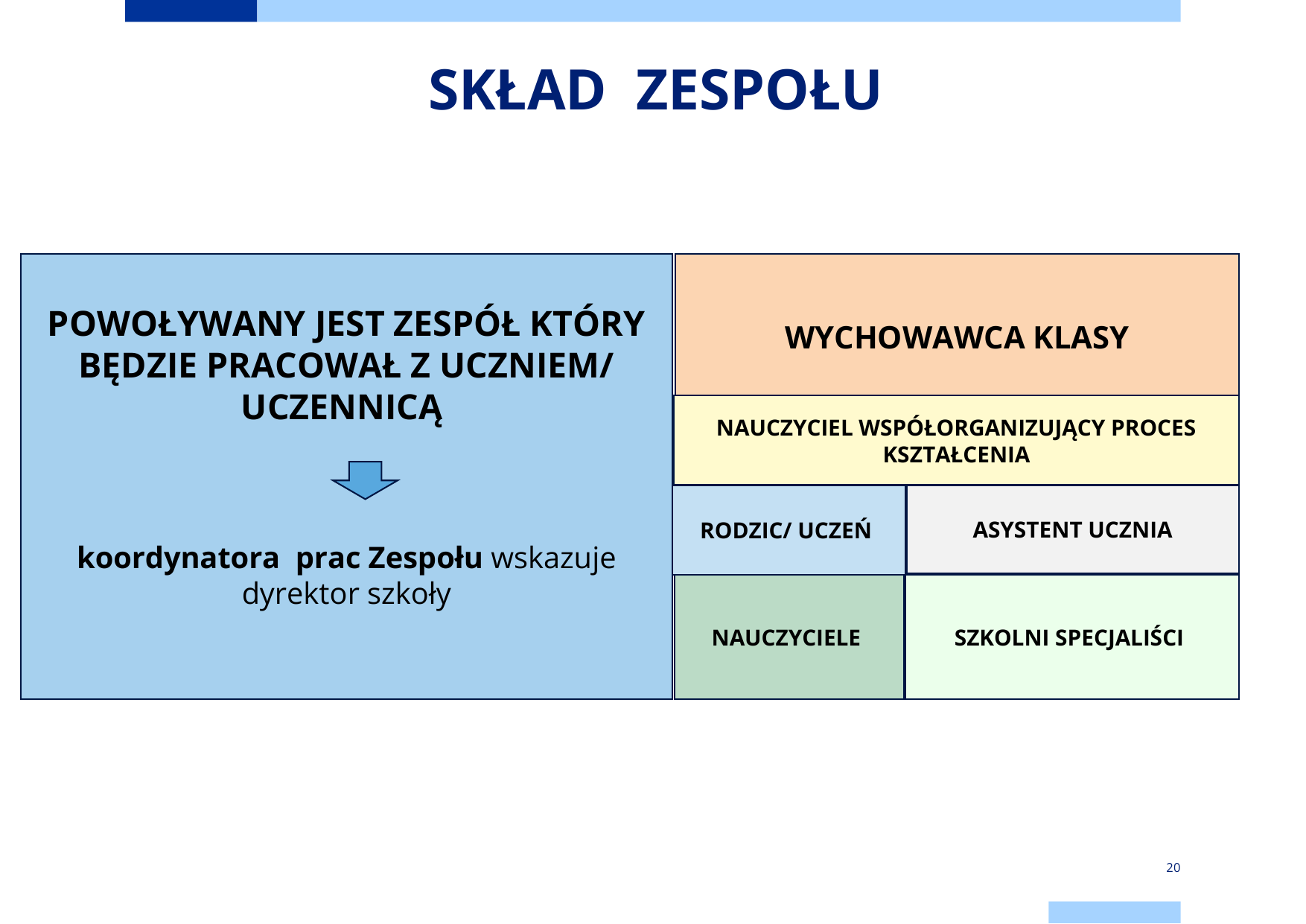

# SKŁAD  ZESPOŁU
POWOŁYWANY JEST ZESPÓŁ KTÓRY BĘDZIE PRACOWAŁ Z UCZNIEM/ UCZENNICĄ

koordynatora  prac Zespołu wskazuje dyrektor szkoły

WYCHOWAWCA KLASY

NAUCZYCIEL WSPÓŁORGANIZUJĄCY PROCES KSZTAŁCENIA

ASYSTENT UCZNIA
RODZIC/ UCZEŃ
SZKOLNI SPECJALIŚCI
NAUCZYCIELE
20